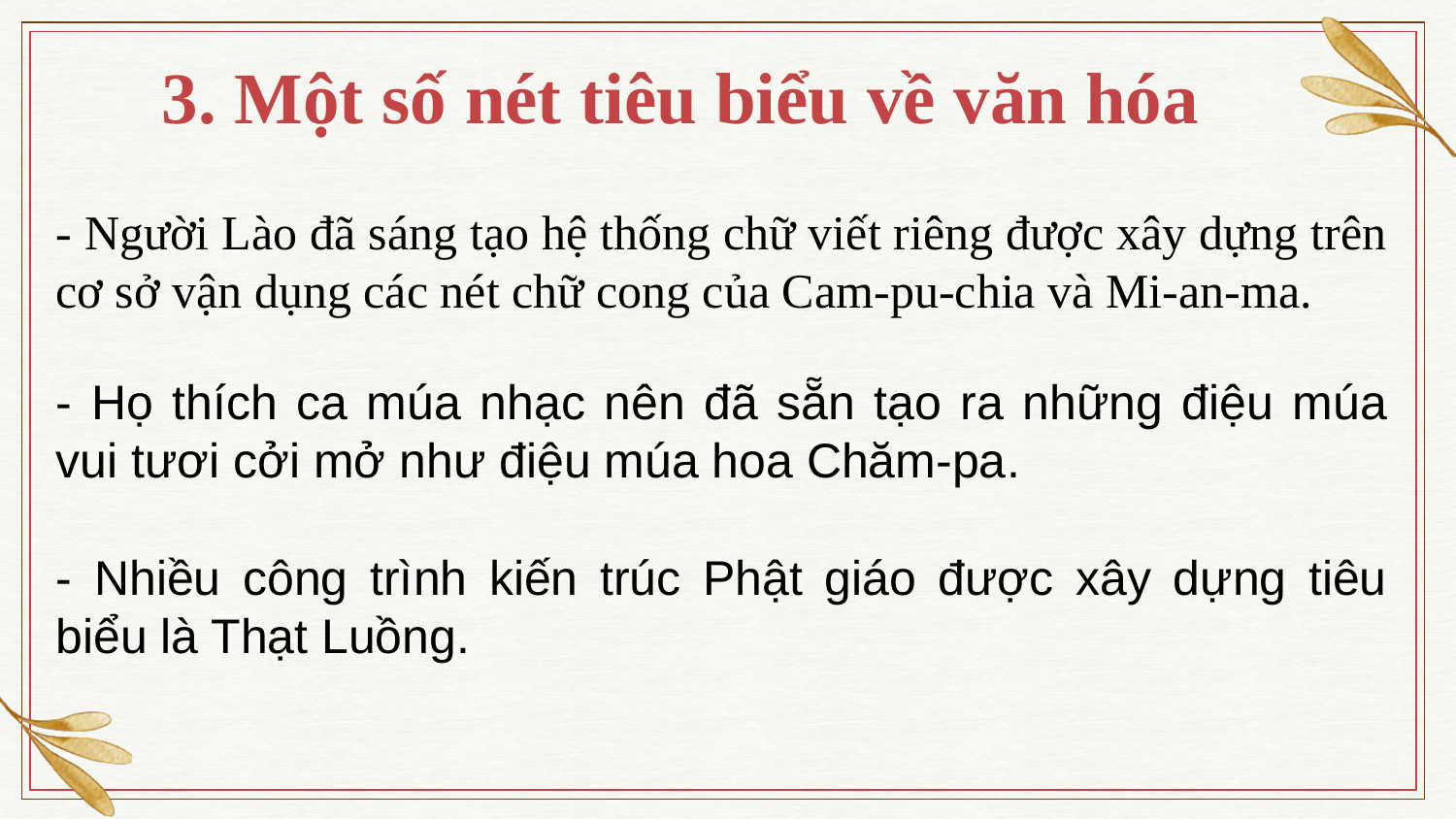

3. Một số nét tiêu biểu về văn hóa
- Người Lào đã sáng tạo hệ thống chữ viết riêng được xây dựng trên cơ sở vận dụng các nét chữ cong của Cam-pu-chia và Mi-an-ma.
- Họ thích ca múa nhạc nên đã sẵn tạo ra những điệu múa vui tươi cởi mở như điệu múa hoa Chăm-pa.
- Nhiều công trình kiến trúc Phật giáo được xây dựng tiêu biểu là Thạt Luồng.